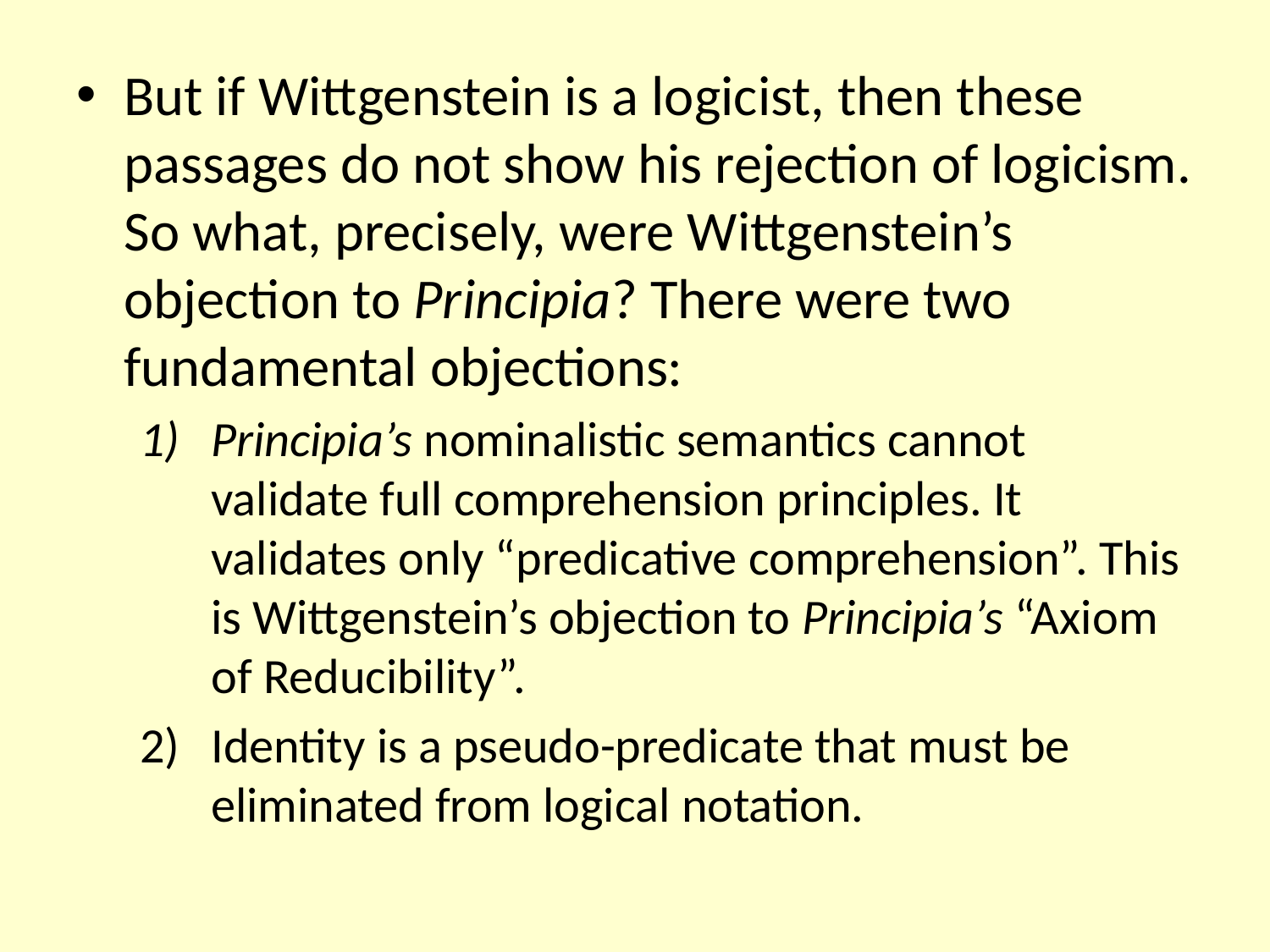

But if Wittgenstein is a logicist, then these passages do not show his rejection of logicism. So what, precisely, were Wittgenstein’s objection to Principia? There were two fundamental objections:
Principia’s nominalistic semantics cannot validate full comprehension principles. It validates only “predicative comprehension”. This is Wittgenstein’s objection to Principia’s “Axiom of Reducibility”.
Identity is a pseudo-predicate that must be eliminated from logical notation.